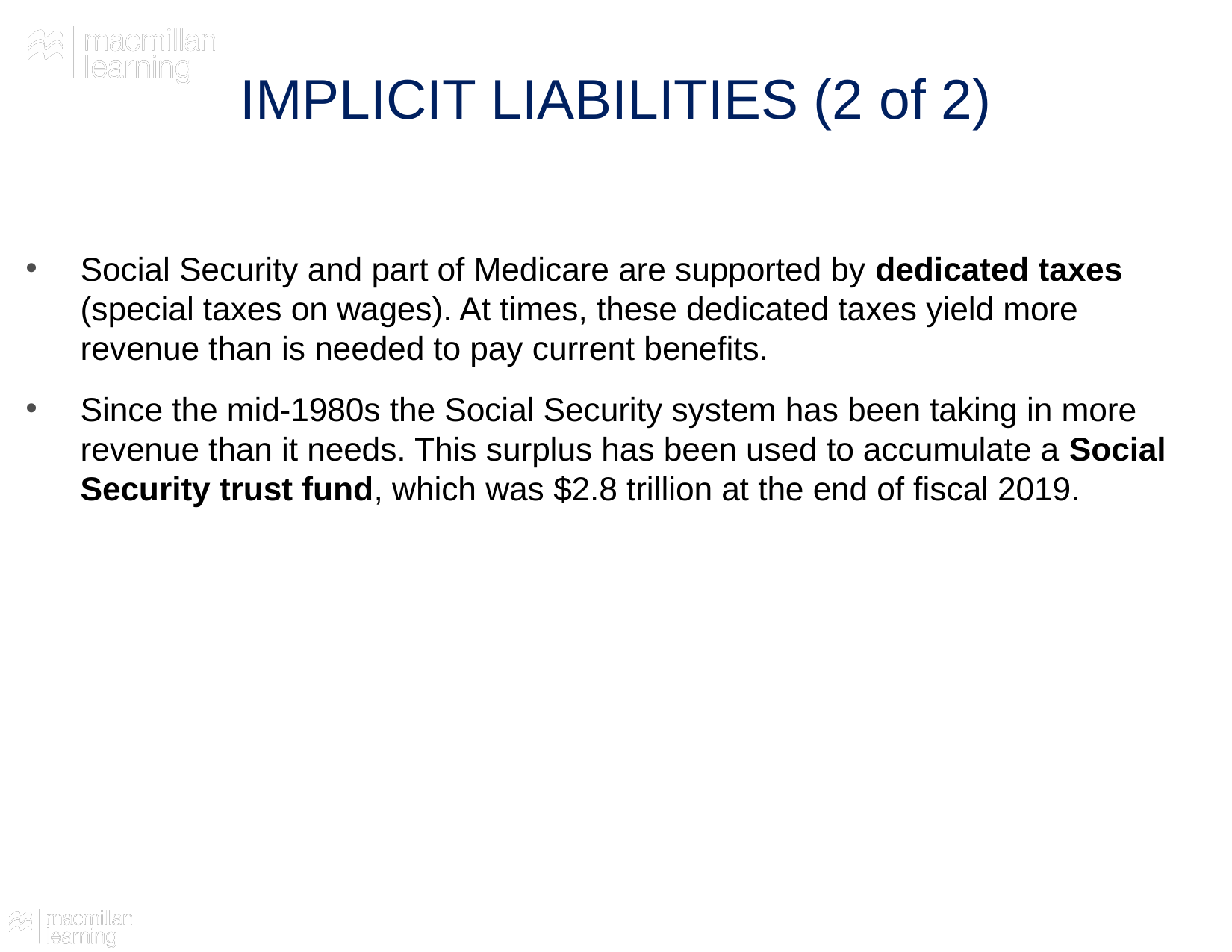

# IMPLICIT LIABILITIES (2 of 2)
Social Security and part of Medicare are supported by dedicated taxes (special taxes on wages). At times, these dedicated taxes yield more revenue than is needed to pay current benefits.
Since the mid-1980s the Social Security system has been taking in more revenue than it needs. This surplus has been used to accumulate a Social Security trust fund, which was $2.8 trillion at the end of fiscal 2019.